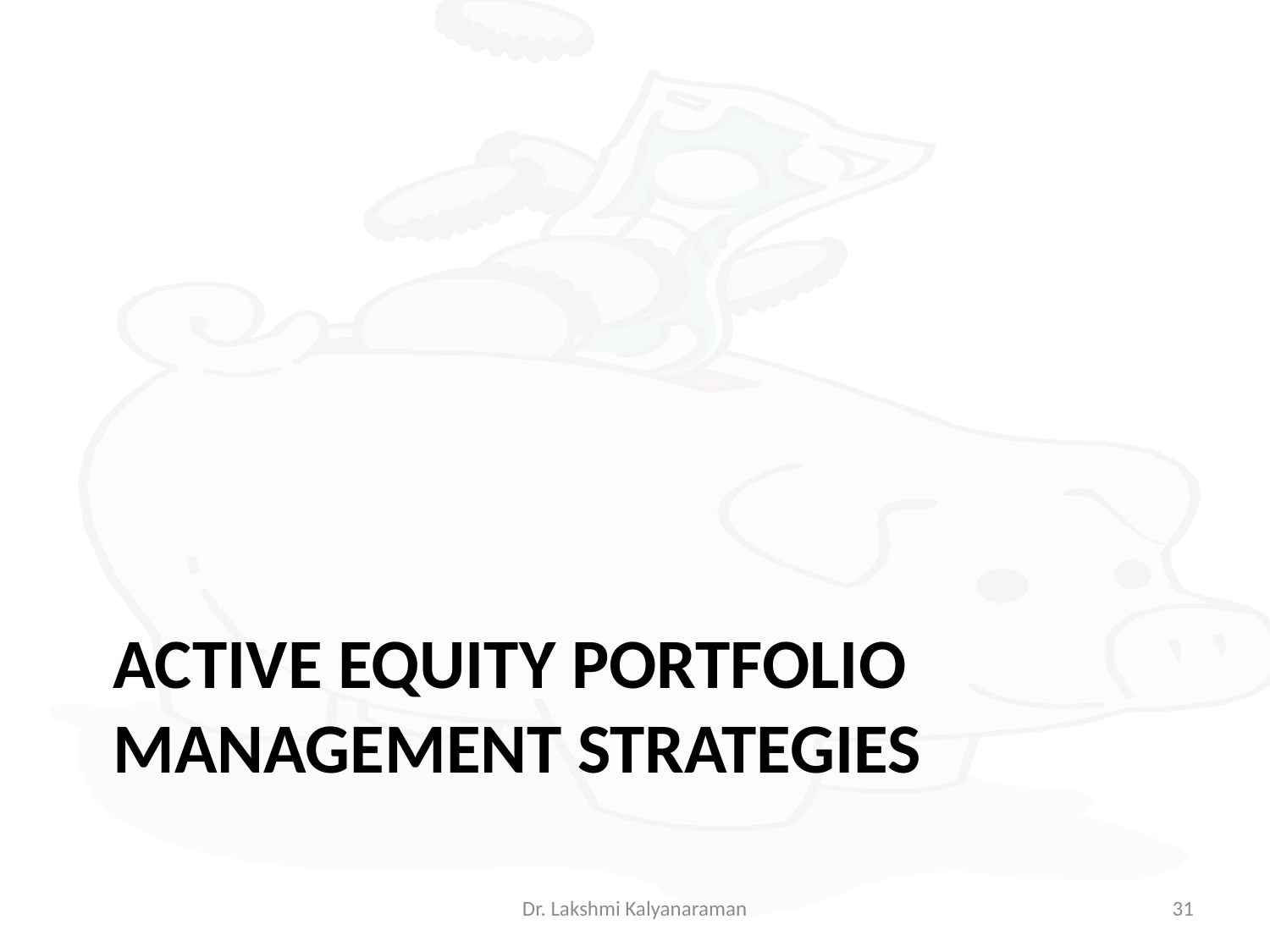

# Active equity portfolio management strategies
Dr. Lakshmi Kalyanaraman
31